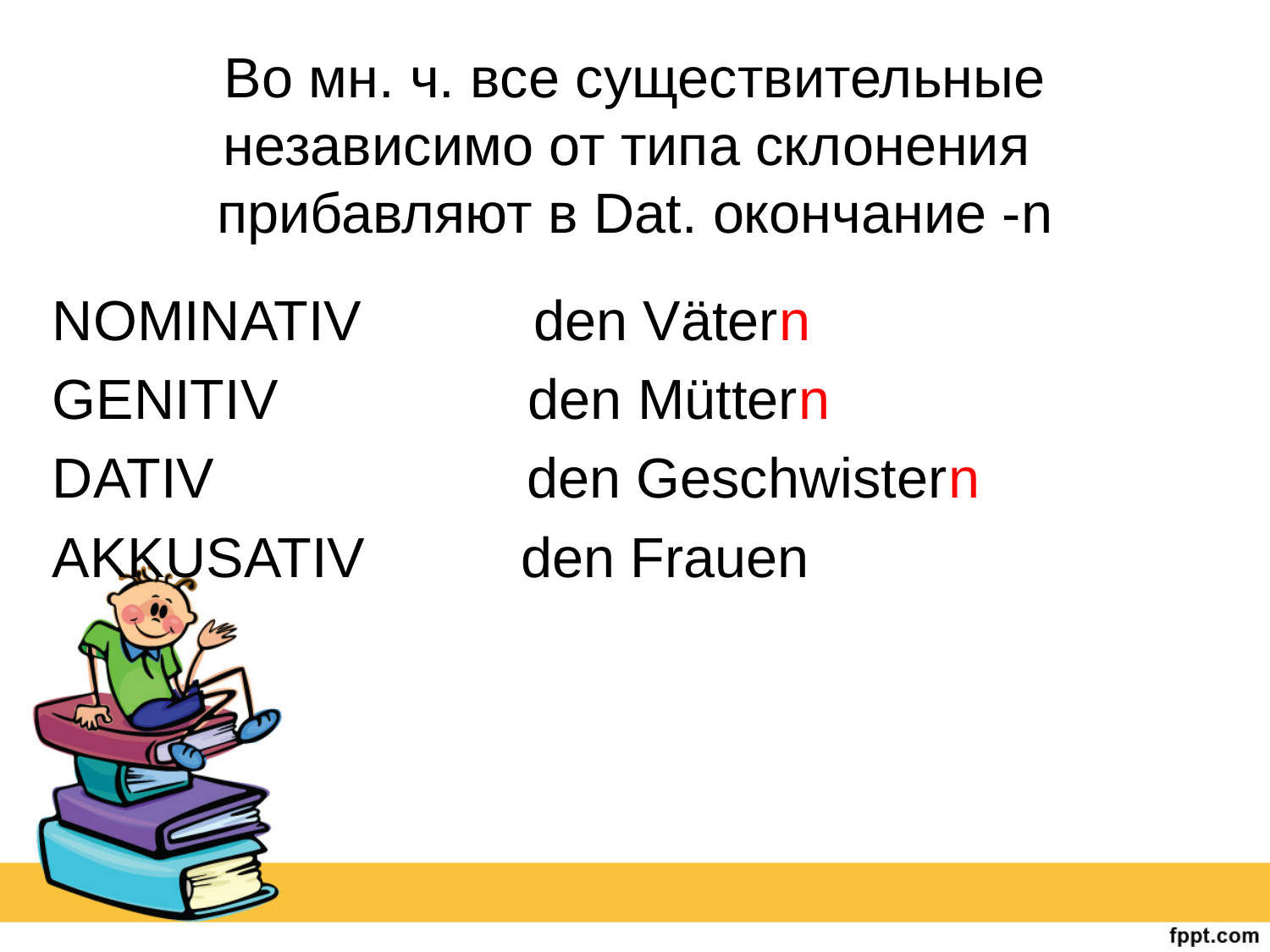

# Во мн. ч. все существительные независимо от типа склонения  прибавляют в Dat. окончание -n
NOMINATIV           den Vätern
GENITIV                den Müttern
DATIV                    den Geschwistern
AKKUSATIV          den Frauen